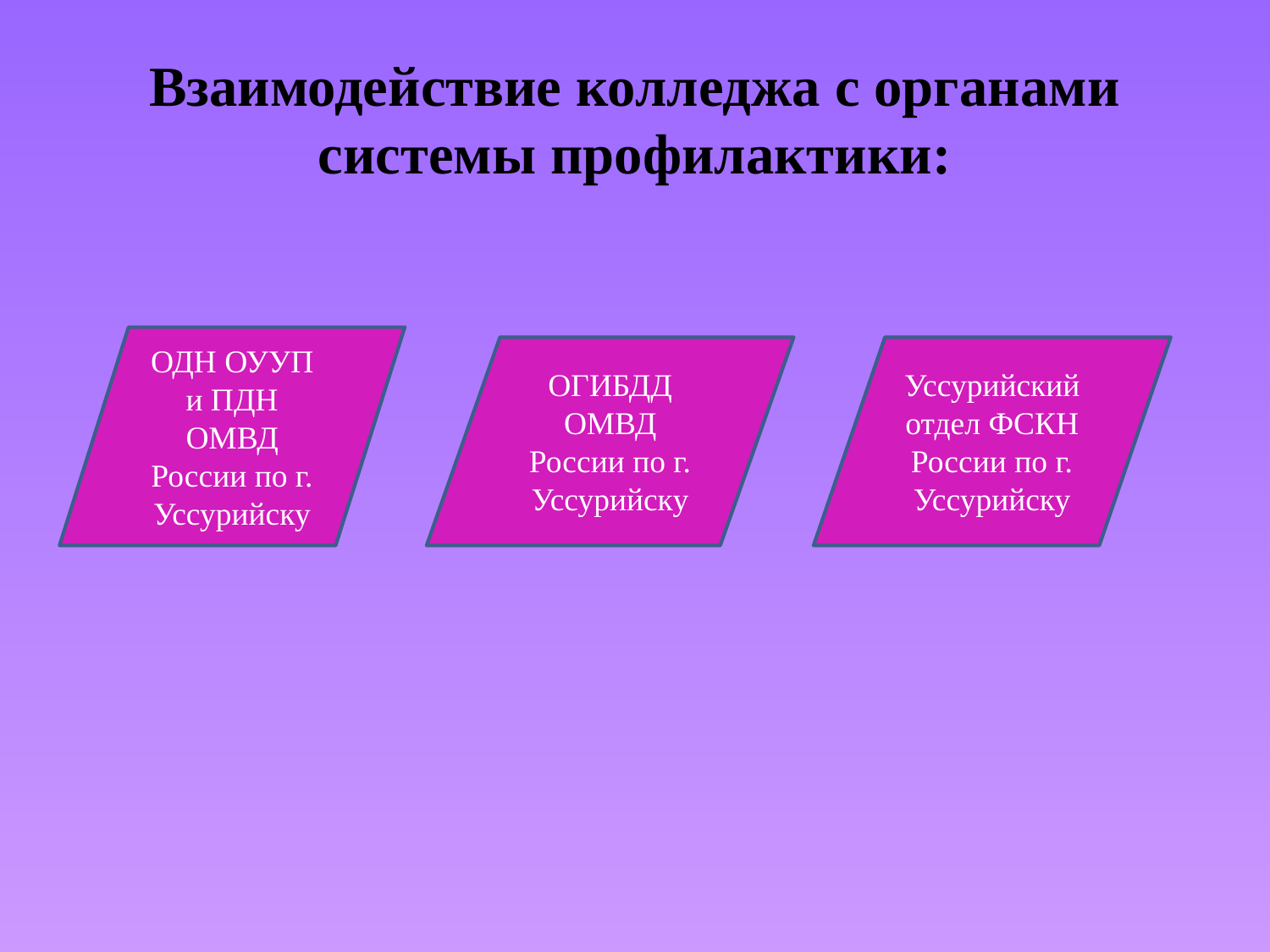

# Взаимодействие колледжа с органами системы профилактики:

ОДН ОУУП и ПДН ОМВД России по г. Уссурийску
ОГИБДД ОМВД России по г. Уссурийску
Уссурийский отдел ФСКН России по г. Уссурийску